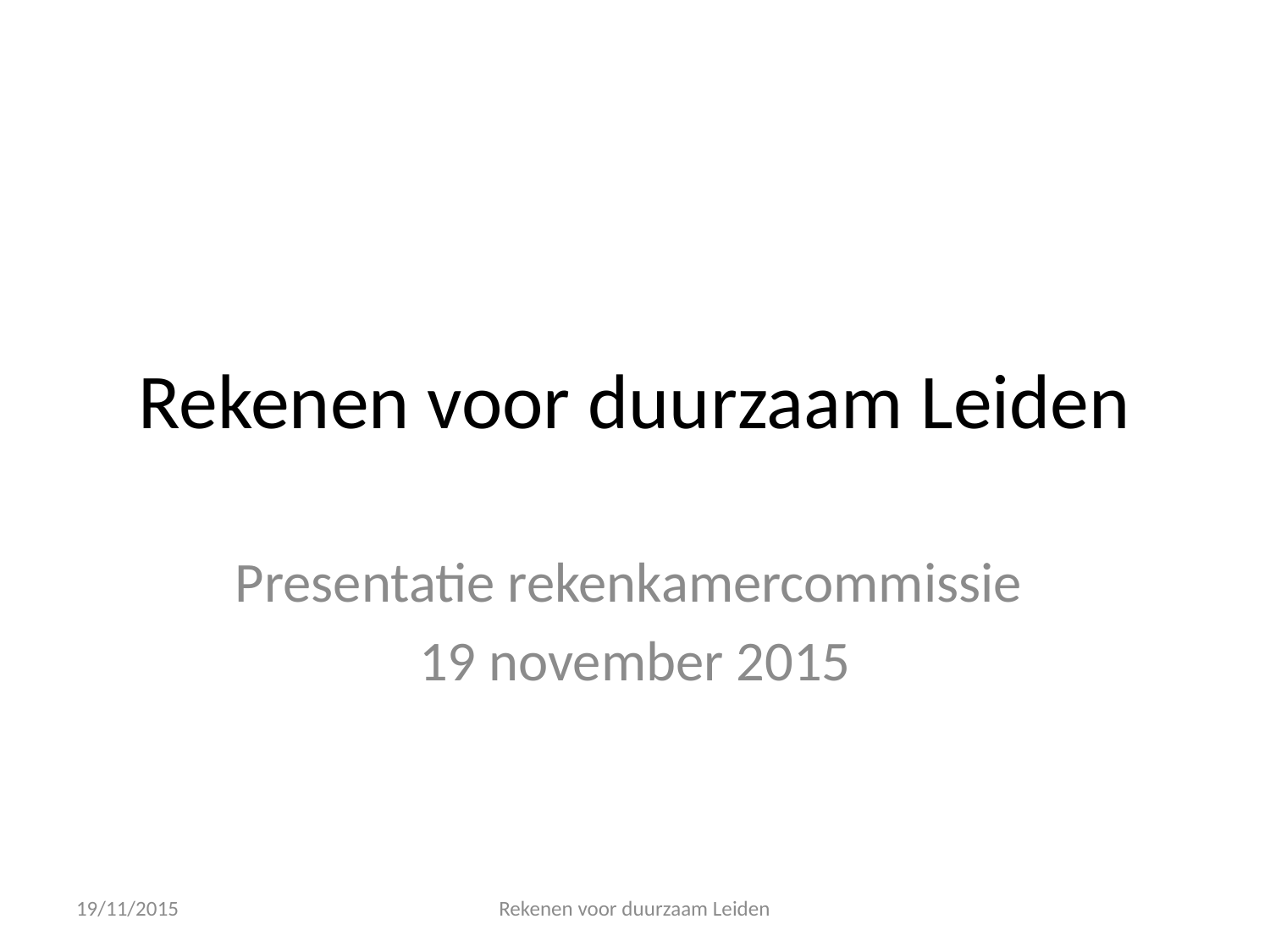

# Rekenen voor duurzaam Leiden
Presentatie rekenkamercommissie
19 november 2015
19/11/2015
Rekenen voor duurzaam Leiden